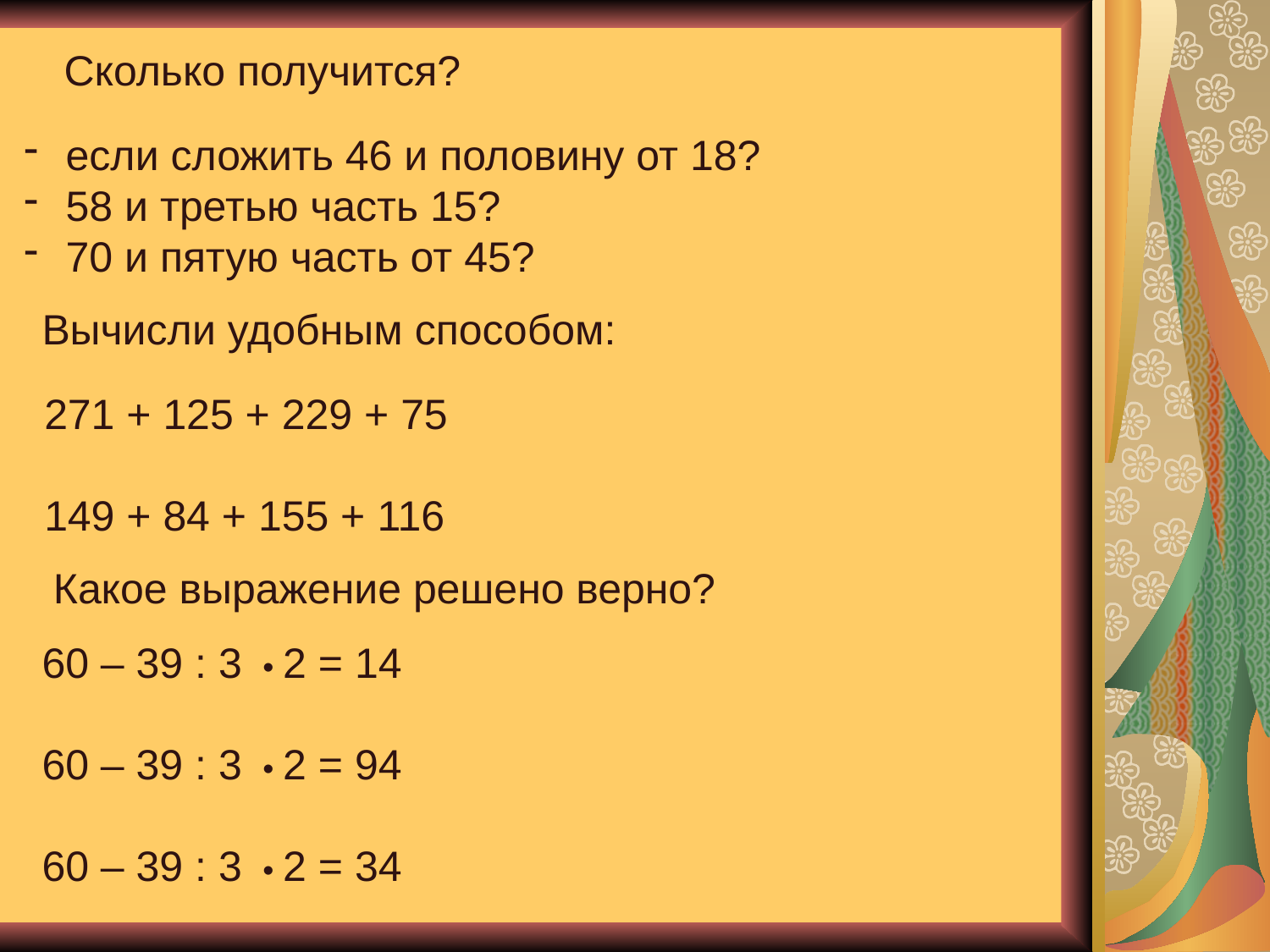

Сколько получится?
 если сложить 46 и половину от 18?
 58 и третью часть 15?
 70 и пятую часть от 45?
Вычисли удобным способом:
271 + 125 + 229 + 75

149 + 84 + 155 + 116
Какое выражение решено верно?
60 – 39 : 3  • 2 = 14

60 – 39 : 3  • 2 = 94

60 – 39 : 3  • 2 = 34